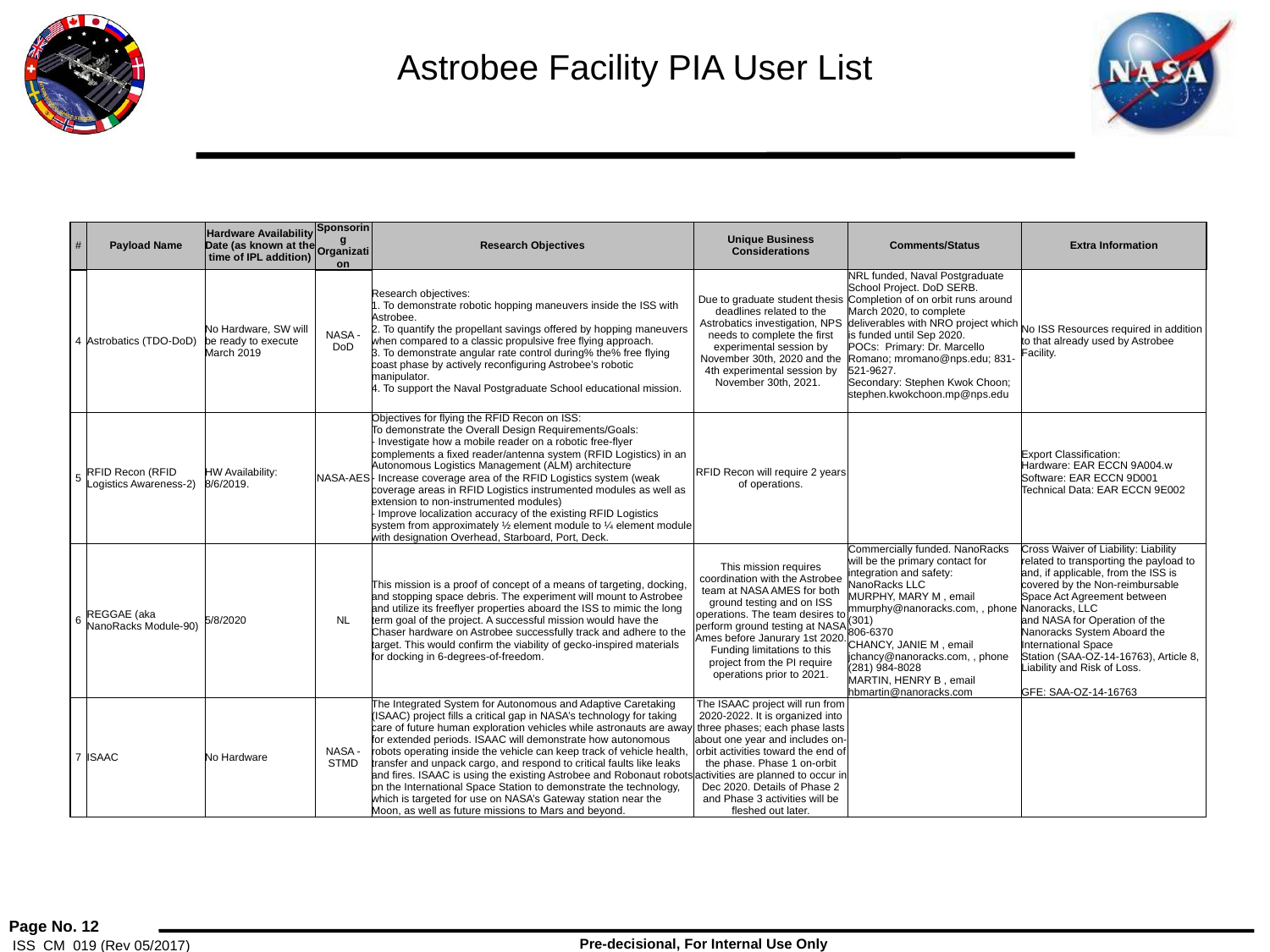

# Astrobee Facility PIA User List
| # | Payload Name | Hardware Availability Date (as known at the time of IPL addition) | Sponsoring Organization | Research Objectives | Unique Business Considerations | Comments/Status | Extra Information |
| --- | --- | --- | --- | --- | --- | --- | --- |
| 4 | Astrobatics (TDO-DoD) | No Hardware, SW will be ready to execute March 2019 | NASA - DoD | Research objectives: 1. To demonstrate robotic hopping maneuvers inside the ISS with Astrobee. 2. To quantify the propellant savings offered by hopping maneuvers when compared to a classic propulsive free flying approach. 3. To demonstrate angular rate control during% the% free flying coast phase by actively reconfiguring Astrobee’s robotic manipulator. 4. To support the Naval Postgraduate School educational mission. | Due to graduate student thesis deadlines related to the Astrobatics investigation, NPS needs to complete the first experimental session by November 30th, 2020 and the 4th experimental session by November 30th, 2021. | NRL funded, Naval Postgraduate School Project. DoD SERB. Completion of on orbit runs around March 2020, to complete deliverables with NRO project which is funded until Sep 2020. POCs: Primary: Dr. Marcello Romano; mromano@nps.edu; 831-521-9627. Secondary: Stephen Kwok Choon; stephen.kwokchoon.mp@nps.edu | No ISS Resources required in addition to that already used by Astrobee Facility. |
| 5 | RFID Recon (RFID Logistics Awareness-2) | HW Availability: 8/6/2019. | NASA-AES | Objectives for flying the RFID Recon on ISS: To demonstrate the Overall Design Requirements/Goals: - Investigate how a mobile reader on a robotic free-flyer complements a fixed reader/antenna system (RFID Logistics) in an Autonomous Logistics Management (ALM) architecture - Increase coverage area of the RFID Logistics system (weak coverage areas in RFID Logistics instrumented modules as well as extension to non-instrumented modules) - Improve localization accuracy of the existing RFID Logistics system from approximately ½ element module to ¼ element module with designation Overhead, Starboard, Port, Deck. | RFID Recon will require 2 years of operations. |  | Export Classification: Hardware: EAR ECCN 9A004.w Software: EAR ECCN 9D001 Technical Data: EAR ECCN 9E002 |
| 6 | REGGAE (aka NanoRacks Module-90) | 5/8/2020 | NL | This mission is a proof of concept of a means of targeting, docking, and stopping space debris. The experiment will mount to Astrobee and utilize its freeflyer properties aboard the ISS to mimic the long term goal of the project. A successful mission would have the Chaser hardware on Astrobee successfully track and adhere to the target. This would confirm the viability of gecko-inspired materials for docking in 6-degrees-of-freedom. | This mission requires coordination with the Astrobee team at NASA AMES for both ground testing and on ISS operations. The team desires to perform ground testing at NASA Ames before Janurary 1st 2020. Funding limitations to this project from the PI require operations prior to 2021. | Commercially funded. NanoRacks will be the primary contact for integration and safety: NanoRacks LLC MURPHY, MARY M , email mmurphy@nanoracks.com, , phone (301) 806-6370 CHANCY, JANIE M , email jchancy@nanoracks.com, , phone (281) 984-8028 MARTIN, HENRY B , email hbmartin@nanoracks.com | Cross Waiver of Liability: Liability related to transporting the payload to and, if applicable, from the ISS is covered by the Non-reimbursable Space Act Agreement between Nanoracks, LLC and NASA for Operation of the Nanoracks System Aboard the International Space Station (SAA-OZ-14-16763), Article 8, Liability and Risk of Loss. GFE: SAA-OZ-14-16763 |
| 7 | ISAAC | No Hardware | NASA - STMD | The Integrated System for Autonomous and Adaptive Caretaking (ISAAC) project fills a critical gap in NASA’s technology for taking care of future human exploration vehicles while astronauts are away for extended periods. ISAAC will demonstrate how autonomous robots operating inside the vehicle can keep track of vehicle health, transfer and unpack cargo, and respond to critical faults like leaks and fires. ISAAC is using the existing Astrobee and Robonaut robots on the International Space Station to demonstrate the technology, which is targeted for use on NASA’s Gateway station near the Moon, as well as future missions to Mars and beyond. | The ISAAC project will run from 2020-2022. It is organized into three phases; each phase lasts about one year and includes on-orbit activities toward the end of the phase. Phase 1 on-orbit activities are planned to occur in Dec 2020. Details of Phase 2 and Phase 3 activities will be fleshed out later. |  |  |